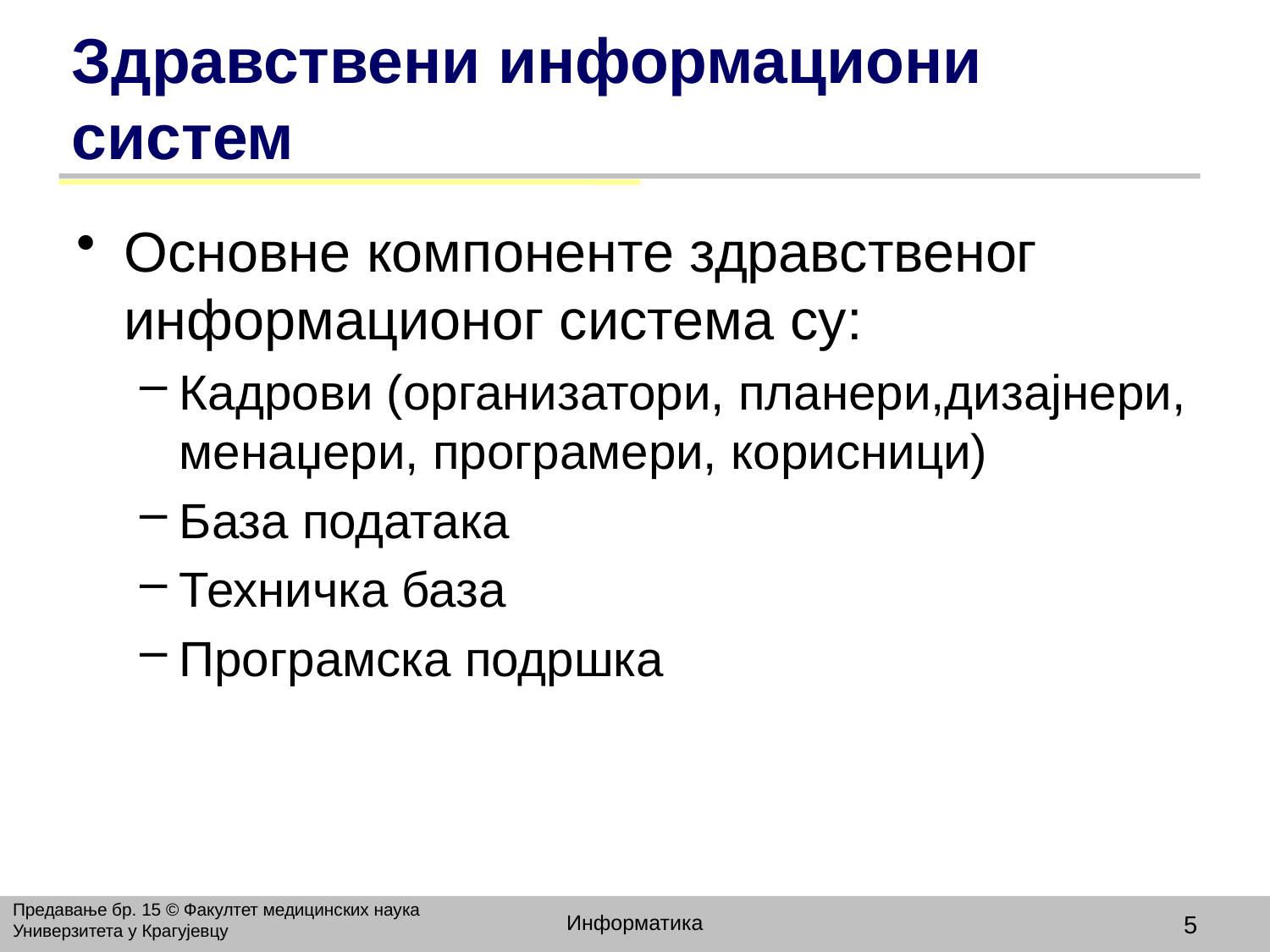

# Здравствени информациони систем
Основне компоненте здравственог  информационог система су:
Кадрови (организатори, планери,дизајнери, менаџери, програмери, корисници)
База података
Техничка база
Програмска подршка
Предавање бр. 15 © Факултет медицинских наука Универзитета у Крагујевцу
Информатика
5